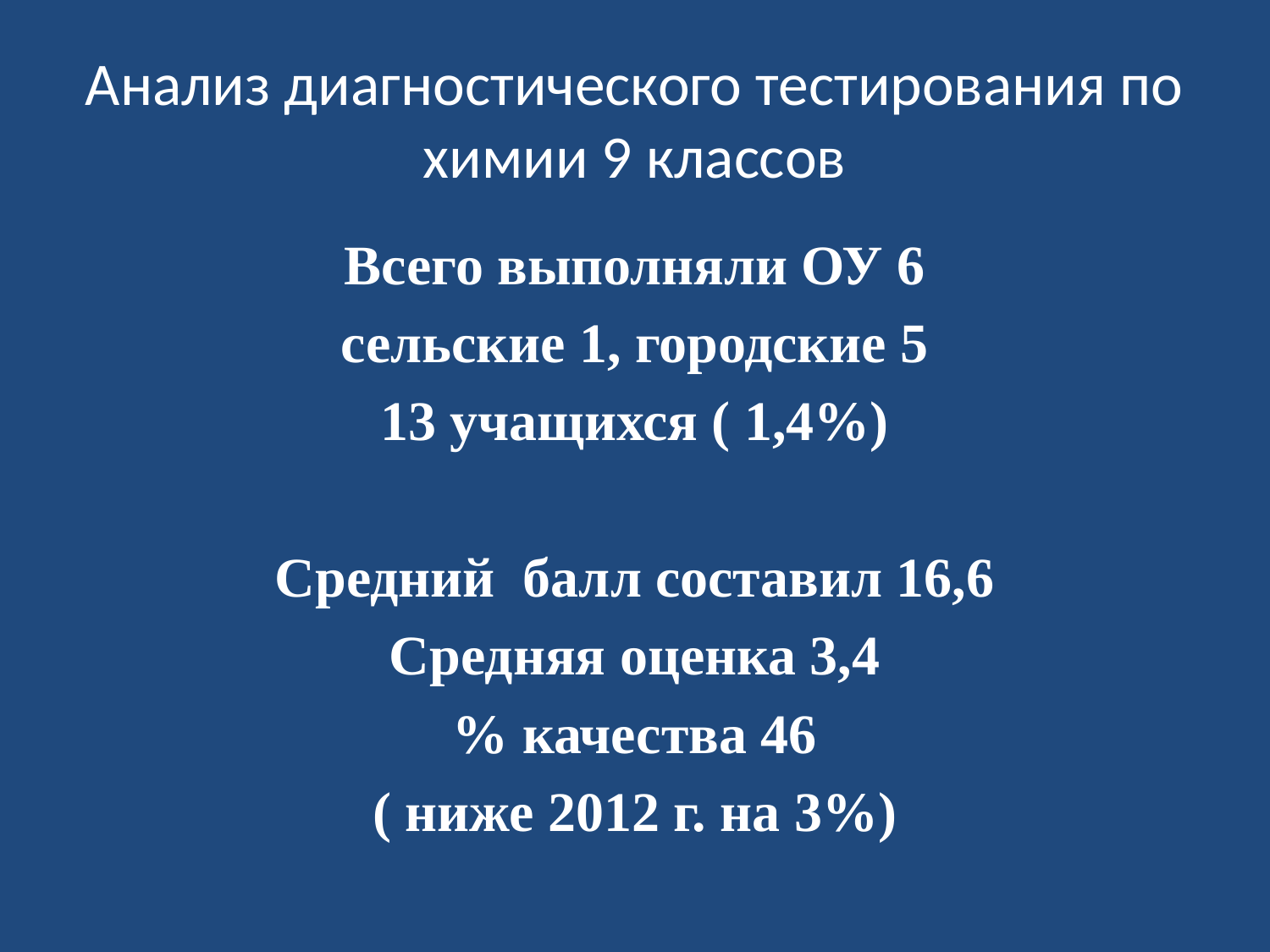

# Анализ диагностического тестирования по химии 9 классов
Всего выполняли ОУ 6
сельские 1, городские 5
13 учащихся ( 1,4%)

Средний  балл составил 16,6
Средняя оценка 3,4
% качества 46
( ниже 2012 г. на 3%)